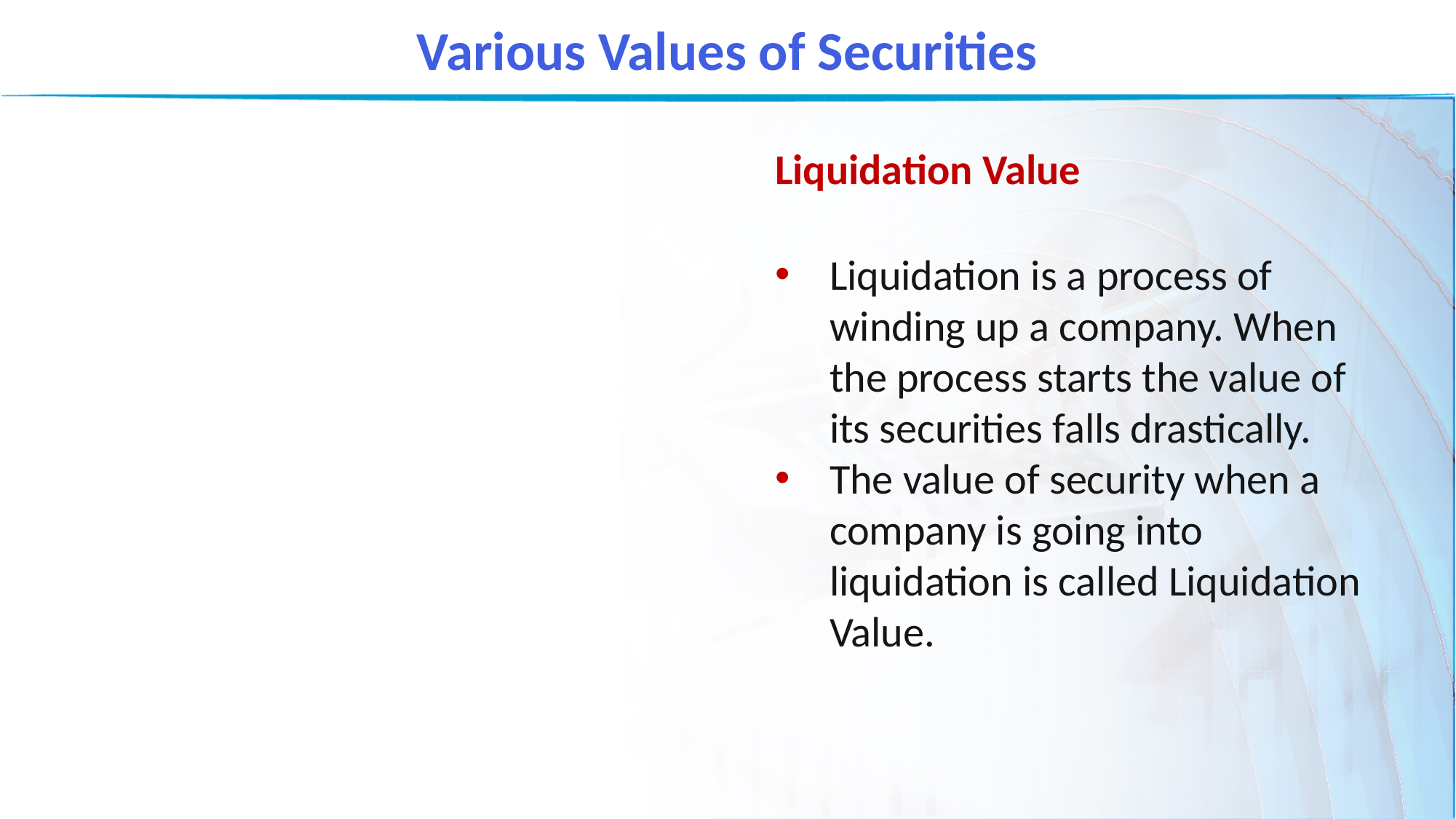

Various Values of Securities
Liquidation Value

Liquidation is a process of winding up a company. When the process starts the value of its securities falls drastically.
The value of security when a company is going into liquidation is called Liquidation Value.